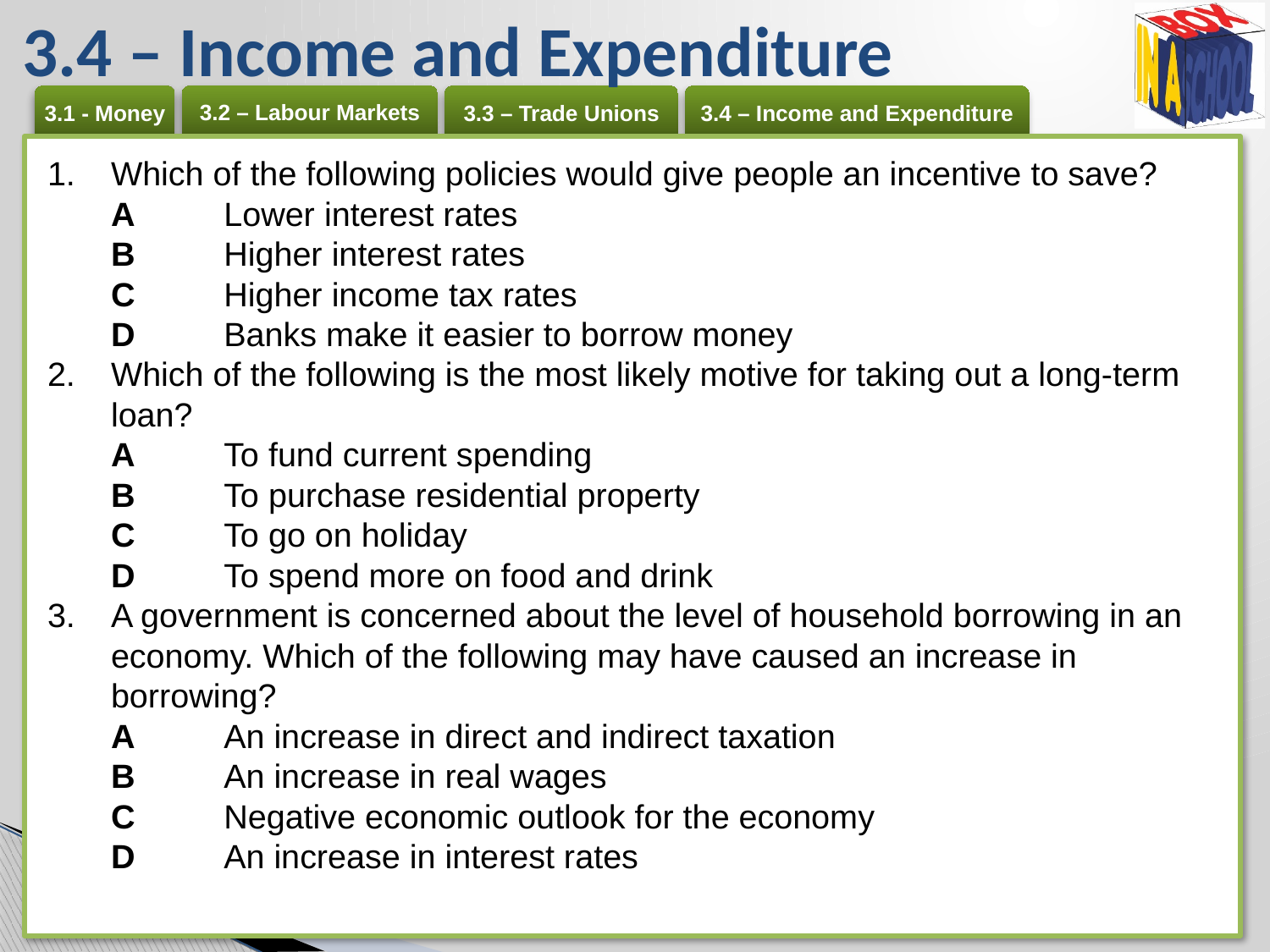

# 3.4 – Income and Expenditure
Which of the following policies would give people an incentive to save?
A 	Lower interest rates
B 	Higher interest rates
C 	Higher income tax rates
D 	Banks make it easier to borrow money
Which of the following is the most likely motive for taking out a long-term loan?
A 	To fund current spending
B 	To purchase residential property
C 	To go on holiday
D 	To spend more on food and drink
A government is concerned about the level of household borrowing in an economy. Which of the following may have caused an increase in borrowing?
A 	An increase in direct and indirect taxation
B 	An increase in real wages
C 	Negative economic outlook for the economy
D 	An increase in interest rates